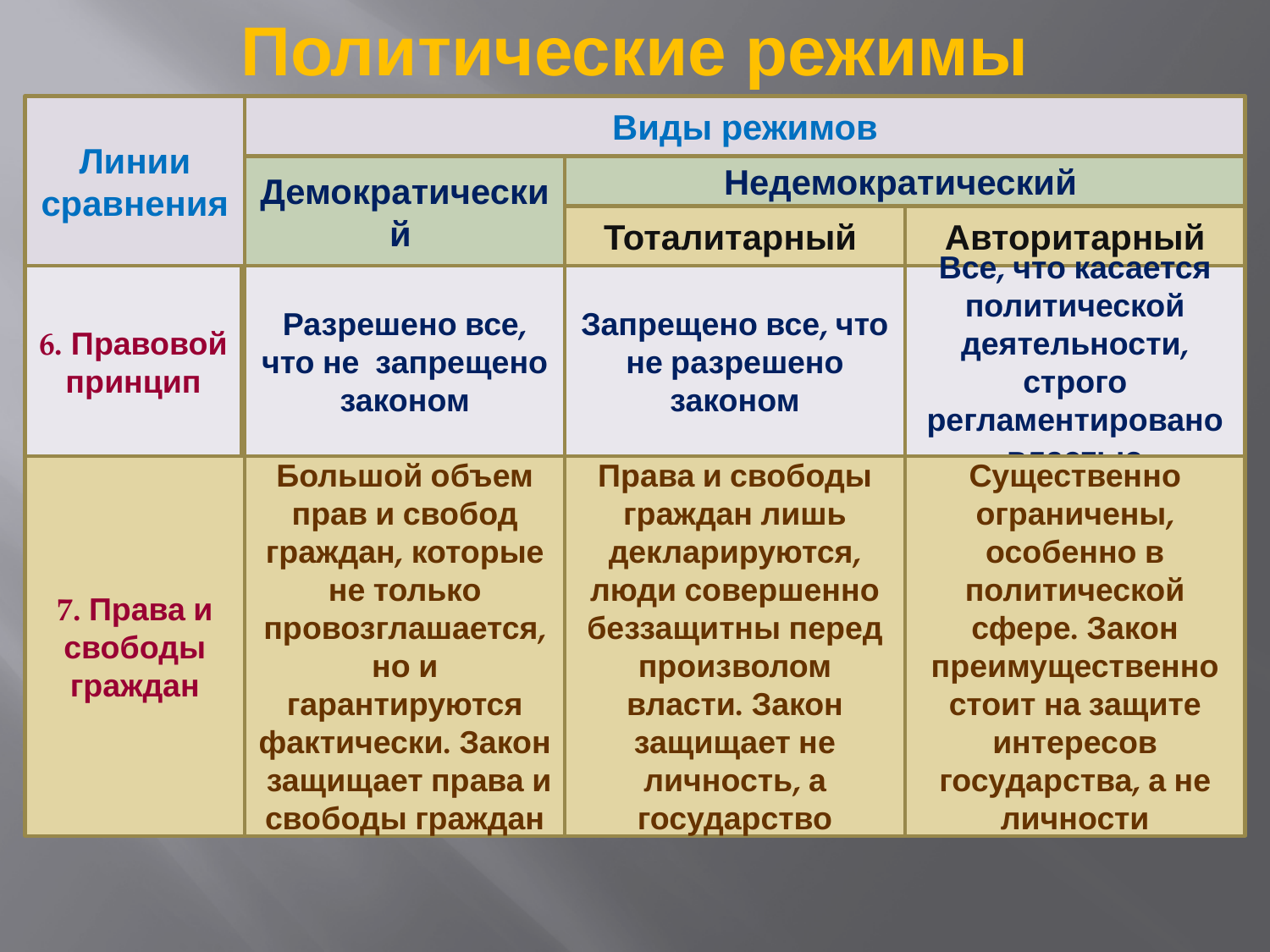

# Политические режимы
Линии сравнения
Виды режимов

Демократический
Недемократический
Тоталитарный
Авторитарный
6. Правовой принцип
Разрешено все, что не  запрещено законом
Запрещено все, что не разрешено законом
Все, что касается политической деятельности, строго регламентировано властью
7. Права и свободы граждан
Большой объем прав и свобод граждан, которые не только провозглашается, но и гарантируются фактически. Закон  защищает права и свободы граждан
Права и свободы граждан лишь декларируются, люди совершенно беззащитны перед произволом власти. Закон защищает не личность, а государство
Существенно ограничены, особенно в политической сфере. Закон преимущественно стоит на защите интересов государства, а не личности